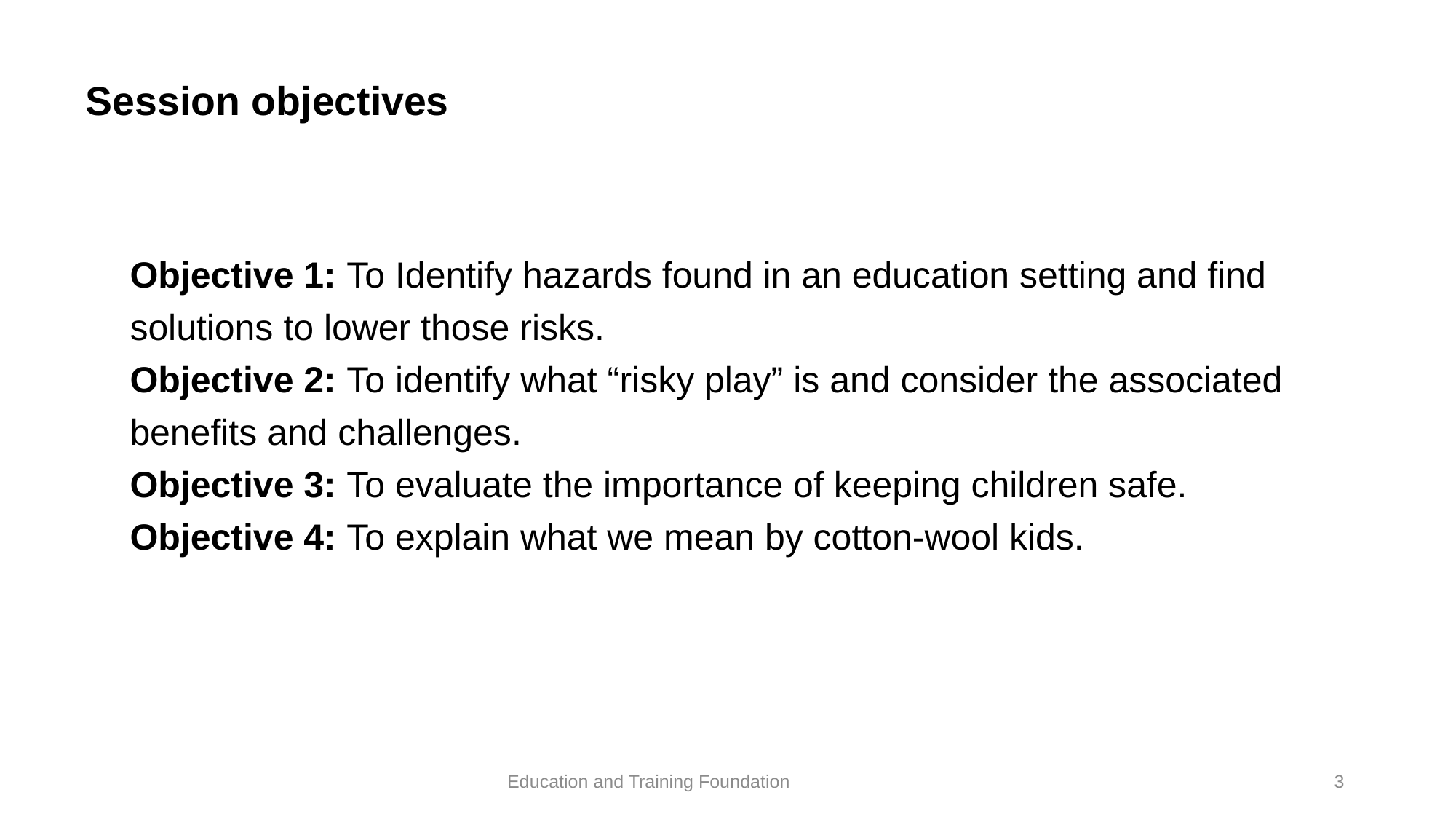

# Session objectives
Objective 1: To Identify hazards found in an education setting and find solutions to lower those risks.
Objective 2: To identify what “risky play” is and consider the associated benefits and challenges.
Objective 3: To evaluate the importance of keeping children safe.
Objective 4: To explain what we mean by cotton-wool kids.

3
Education and Training Foundation